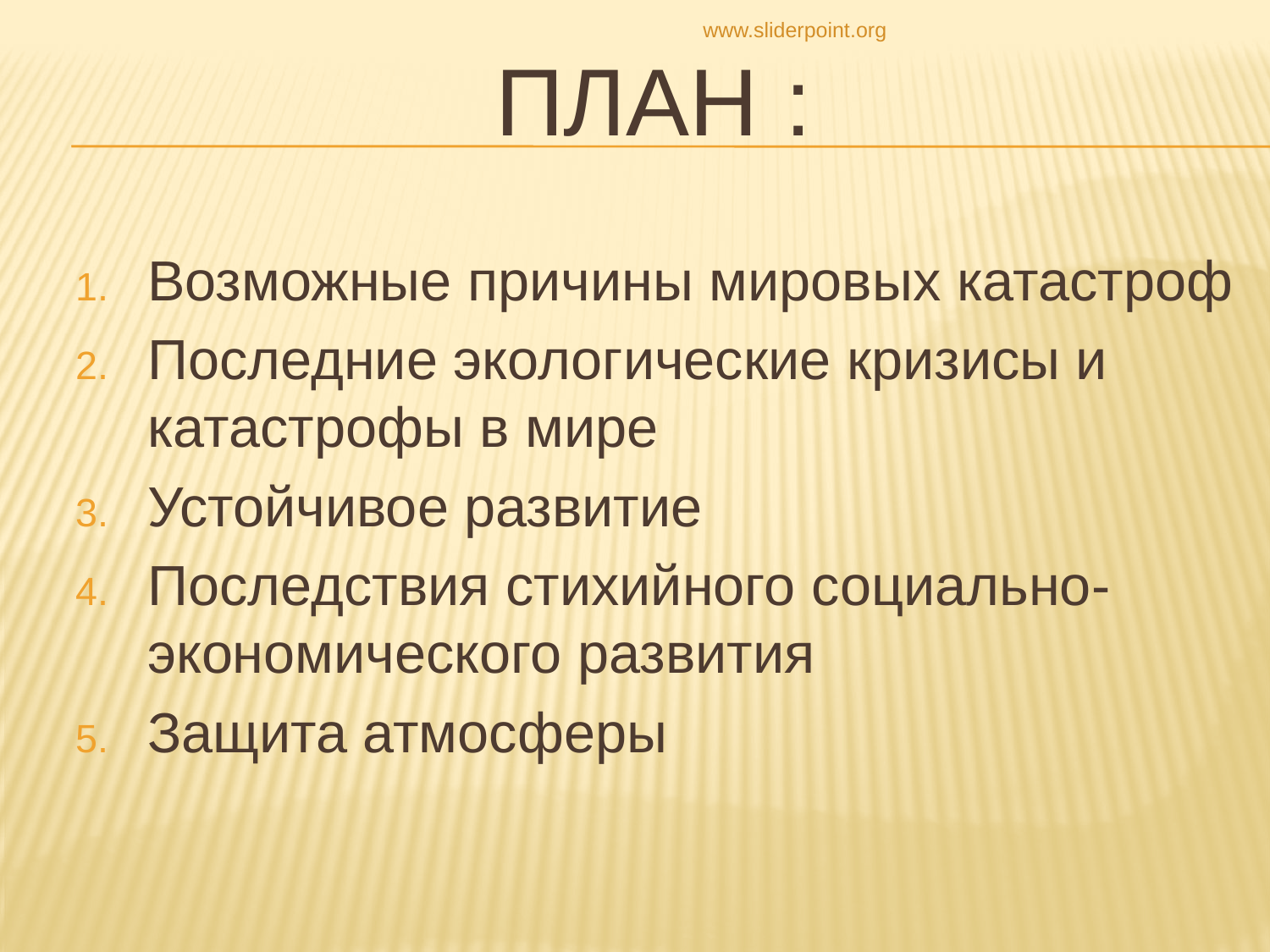

www.sliderpoint.org
# План :
Возможные причины мировых катастроф
Последние экологические кризисы и катастрофы в мире
Устойчивое развитие
Последствия стихийного социально-экономического развития
Защита атмосферы